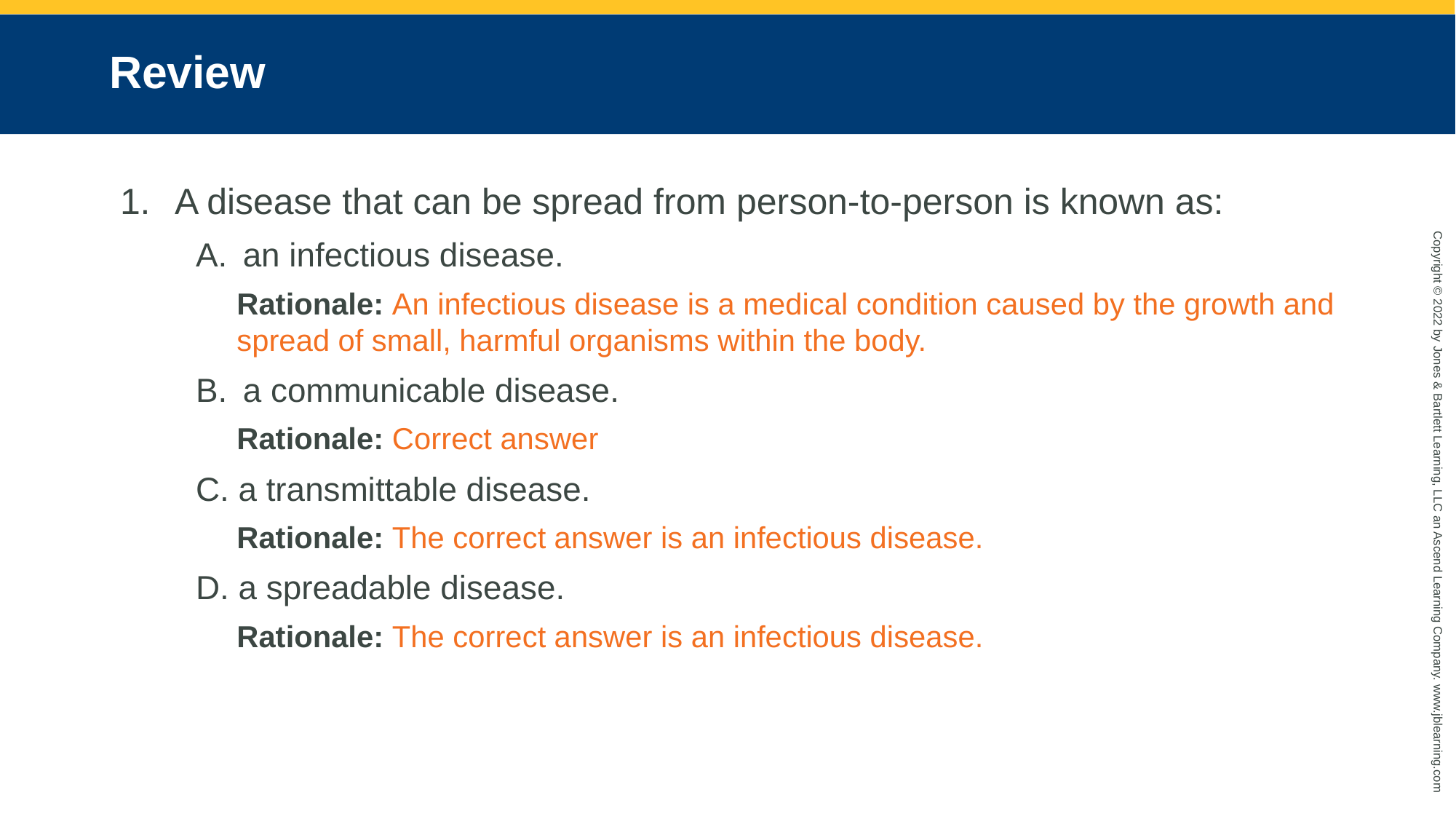

# Review
A disease that can be spread from person-to-person is known as:
an infectious disease.
Rationale: An infectious disease is a medical condition caused by the growth and spread of small, harmful organisms within the body.
a communicable disease.
Rationale: Correct answer
C. a transmittable disease.
Rationale: The correct answer is an infectious disease.
D. a spreadable disease.
Rationale: The correct answer is an infectious disease.